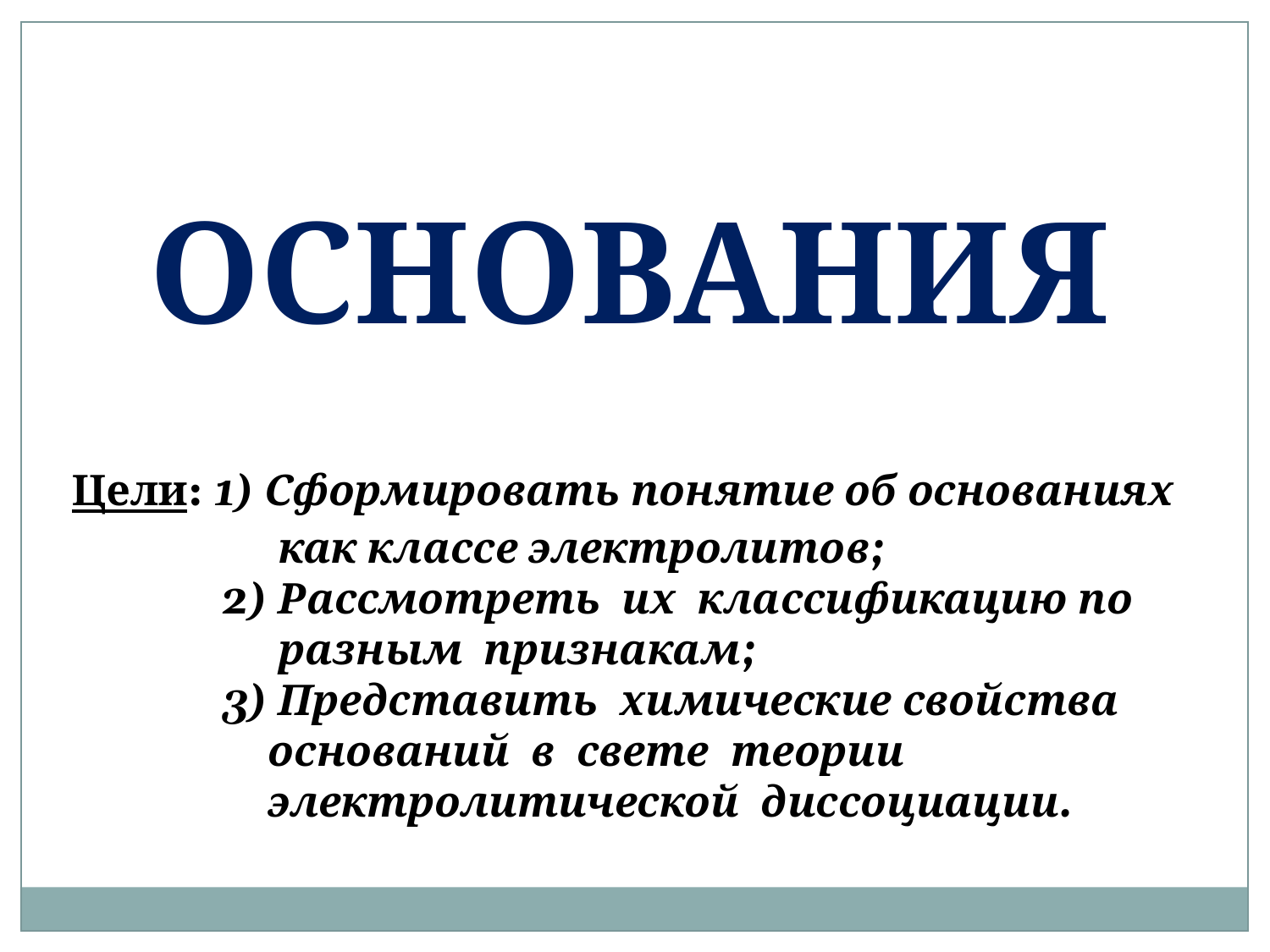

ОСНОВАНИЯ

 Цели: 1) Сформировать понятие об основаниях
                     как классе электролитов;
	    2) Рассмотреть  их  классификацию по
                     разным  признакам;
	    3) Представить  химические свойства
                    оснований  в  свете  теории
                    электролитической  диссоциации.